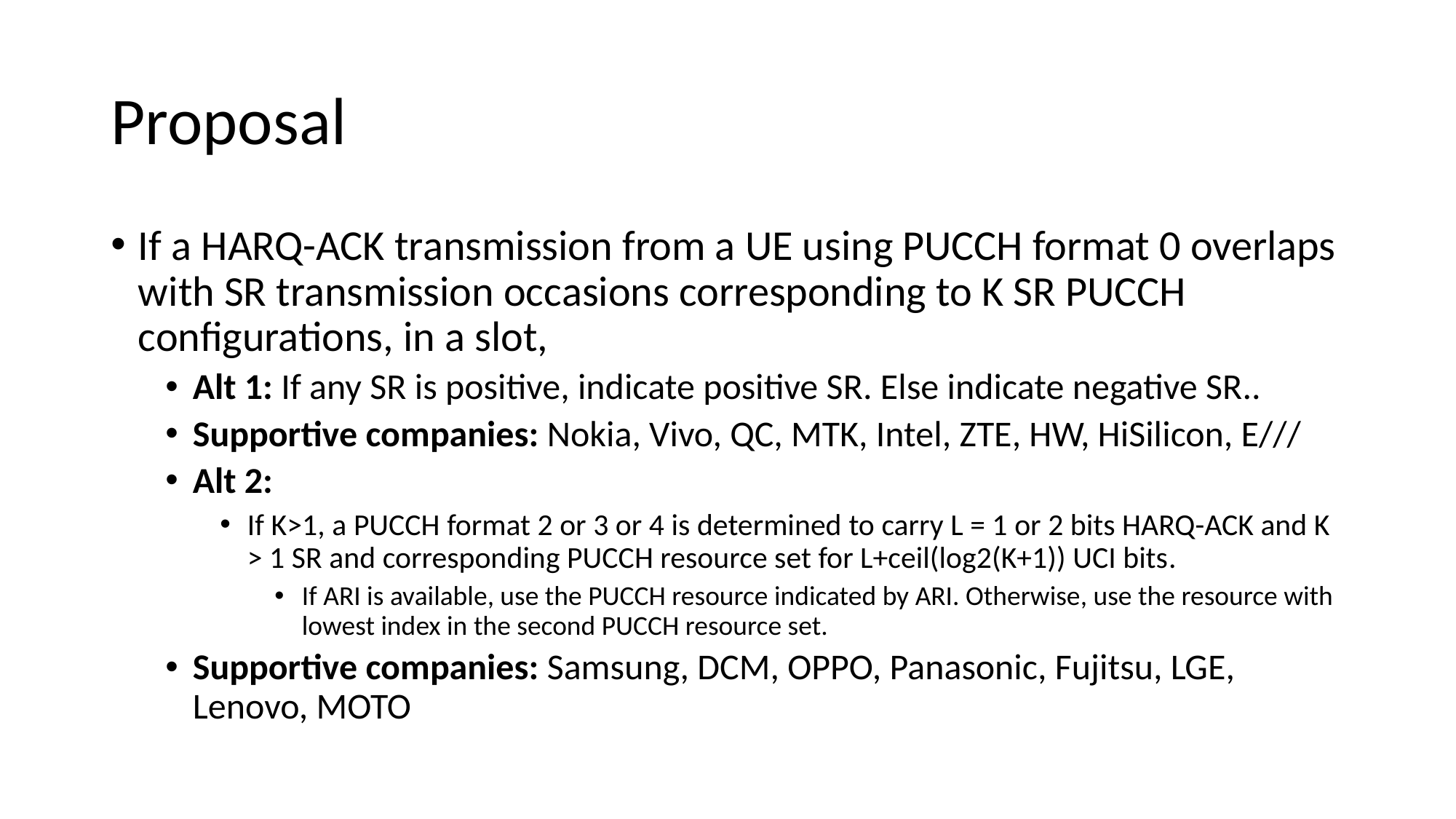

# Proposal
If a HARQ-ACK transmission from a UE using PUCCH format 0 overlaps with SR transmission occasions corresponding to K SR PUCCH configurations, in a slot,
Alt 1: If any SR is positive, indicate positive SR. Else indicate negative SR..
Supportive companies: Nokia, Vivo, QC, MTK, Intel, ZTE, HW, HiSilicon, E///
Alt 2:
If K>1, a PUCCH format 2 or 3 or 4 is determined to carry L = 1 or 2 bits HARQ-ACK and K > 1 SR and corresponding PUCCH resource set for L+ceil(log2(K+1)) UCI bits.
If ARI is available, use the PUCCH resource indicated by ARI. Otherwise, use the resource with lowest index in the second PUCCH resource set.
Supportive companies: Samsung, DCM, OPPO, Panasonic, Fujitsu, LGE, Lenovo, MOTO